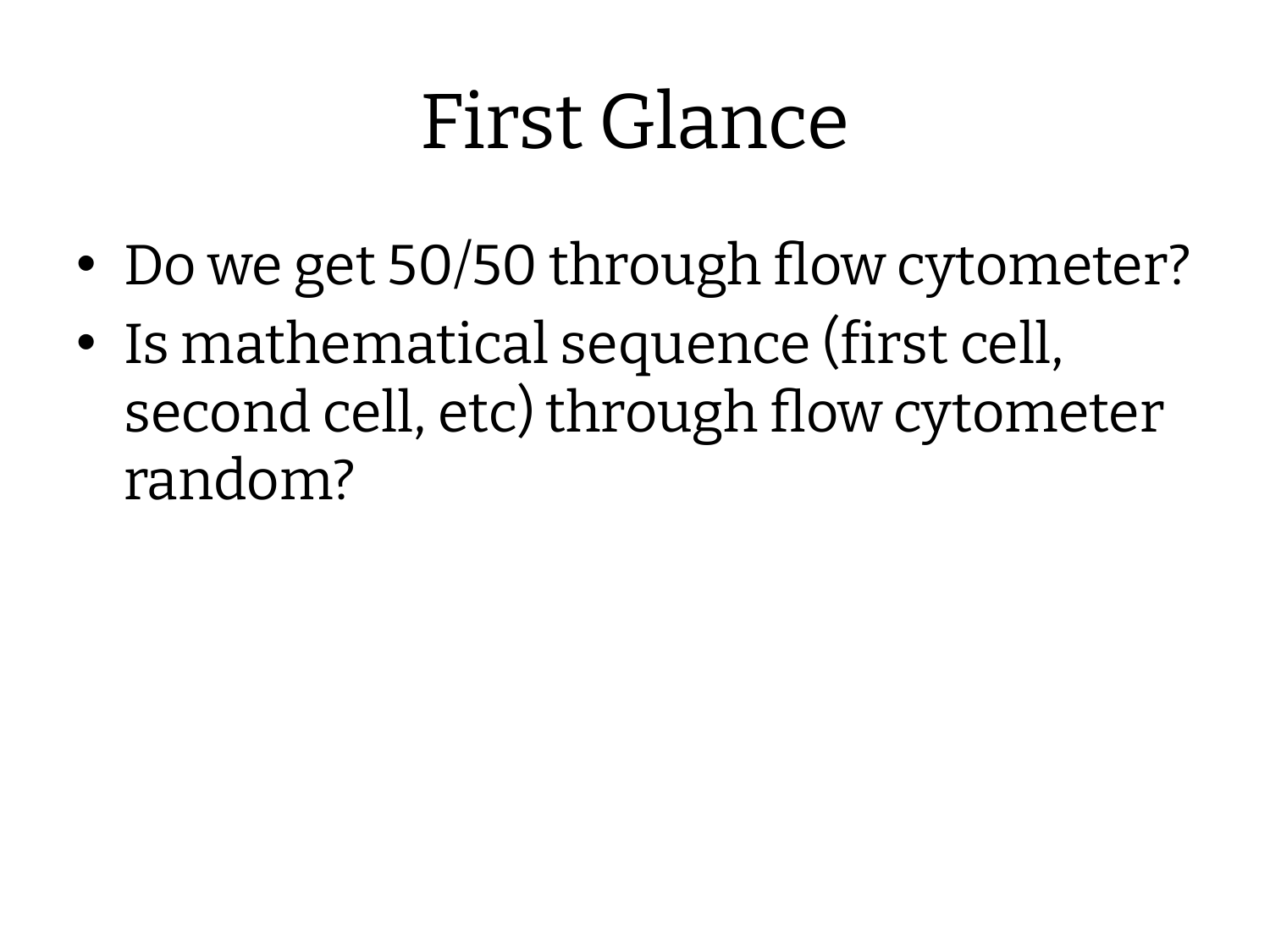

# First Glance
Do we get 50/50 through flow cytometer?
Is mathematical sequence (first cell, second cell, etc) through flow cytometer random?